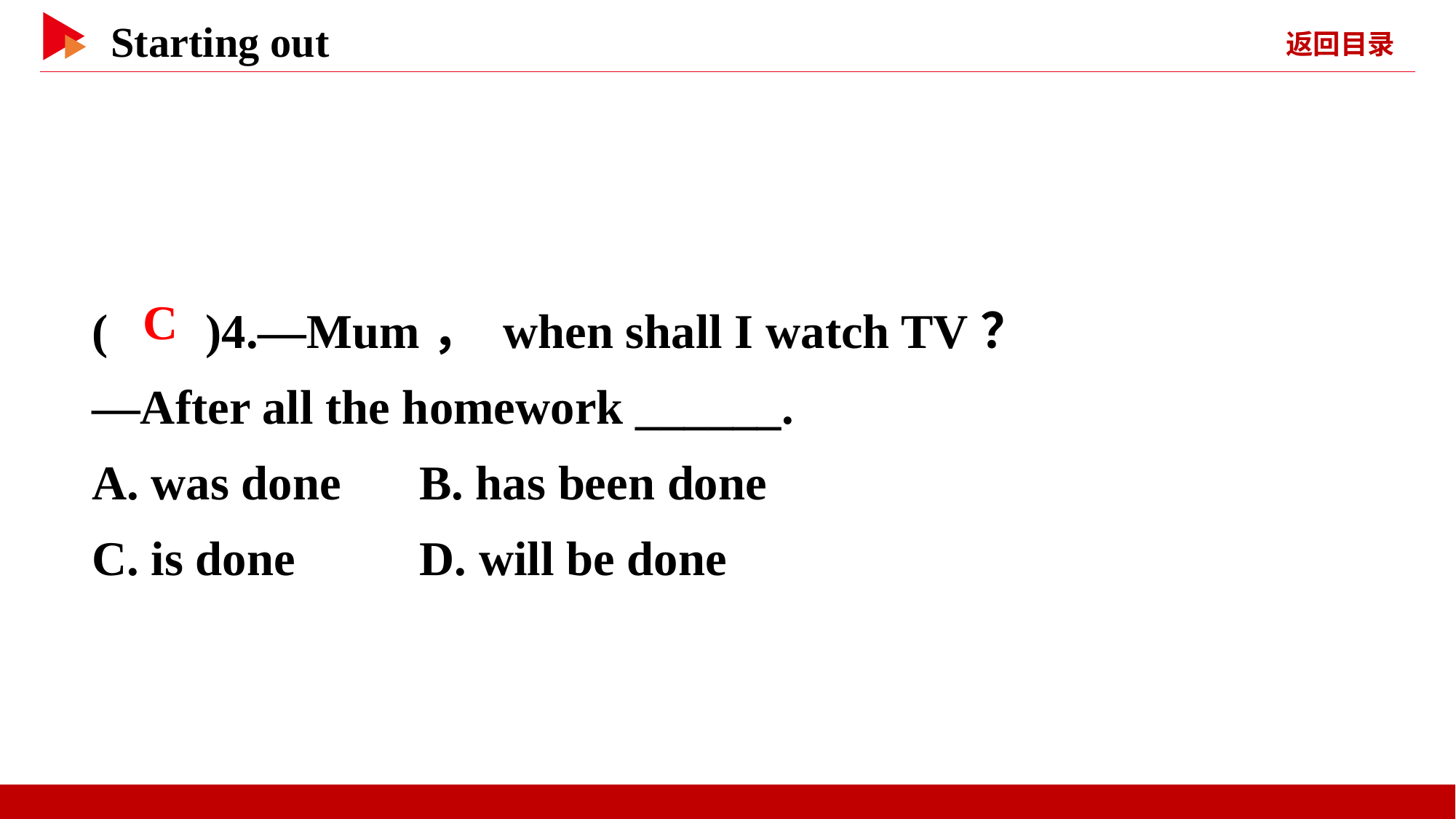

(        )4.—Mum， when shall I watch TV？
—After all the homework ______.
A. was done	B. has been done
C. is done	         D. will be done
   C